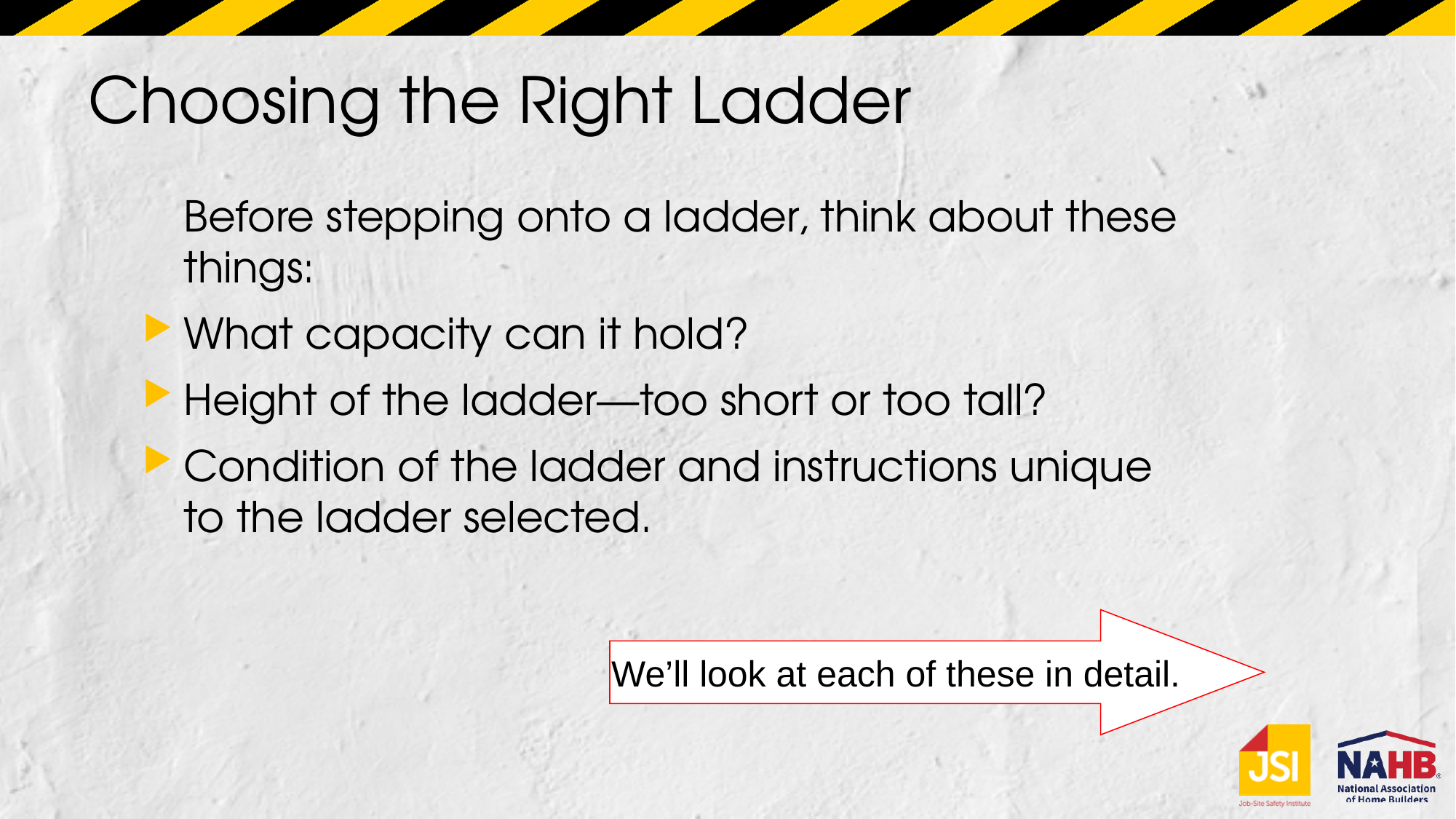

# Choosing the Right Ladder
Before stepping onto a ladder, think about these things:
What capacity can it hold?
Height of the ladder—too short or too tall?
Condition of the ladder and instructions unique to the ladder selected.

We’ll look at each of these in detail.